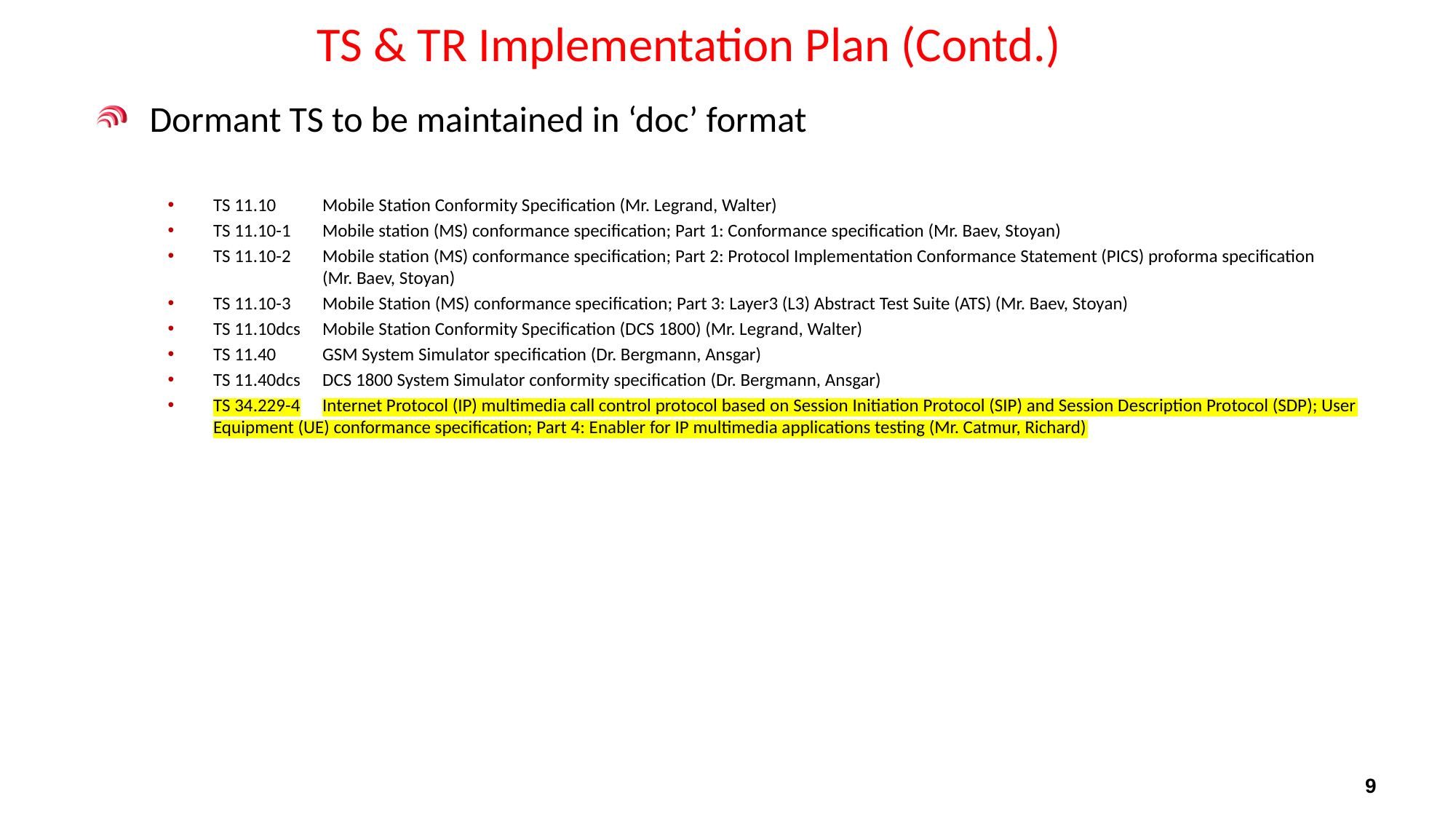

# TS & TR Implementation Plan (Contd.)
Dormant TS to be maintained in ‘doc’ format

TS 11.10	Mobile Station Conformity Specification (Mr. Legrand, Walter)
TS 11.10-1	Mobile station (MS) conformance specification; Part 1: Conformance specification (Mr. Baev, Stoyan)
TS 11.10-2	Mobile station (MS) conformance specification; Part 2: Protocol Implementation Conformance Statement (PICS) proforma specification	(Mr. Baev, Stoyan)
TS 11.10-3	Mobile Station (MS) conformance specification; Part 3: Layer3 (L3) Abstract Test Suite (ATS) (Mr. Baev, Stoyan)
TS 11.10dcs	Mobile Station Conformity Specification (DCS 1800) (Mr. Legrand, Walter)
TS 11.40	GSM System Simulator specification (Dr. Bergmann, Ansgar)
TS 11.40dcs	DCS 1800 System Simulator conformity specification (Dr. Bergmann, Ansgar)
TS 34.229-4	Internet Protocol (IP) multimedia call control protocol based on Session Initiation Protocol (SIP) and Session Description Protocol (SDP); User Equipment (UE) conformance specification; Part 4: Enabler for IP multimedia applications testing (Mr. Catmur, Richard)